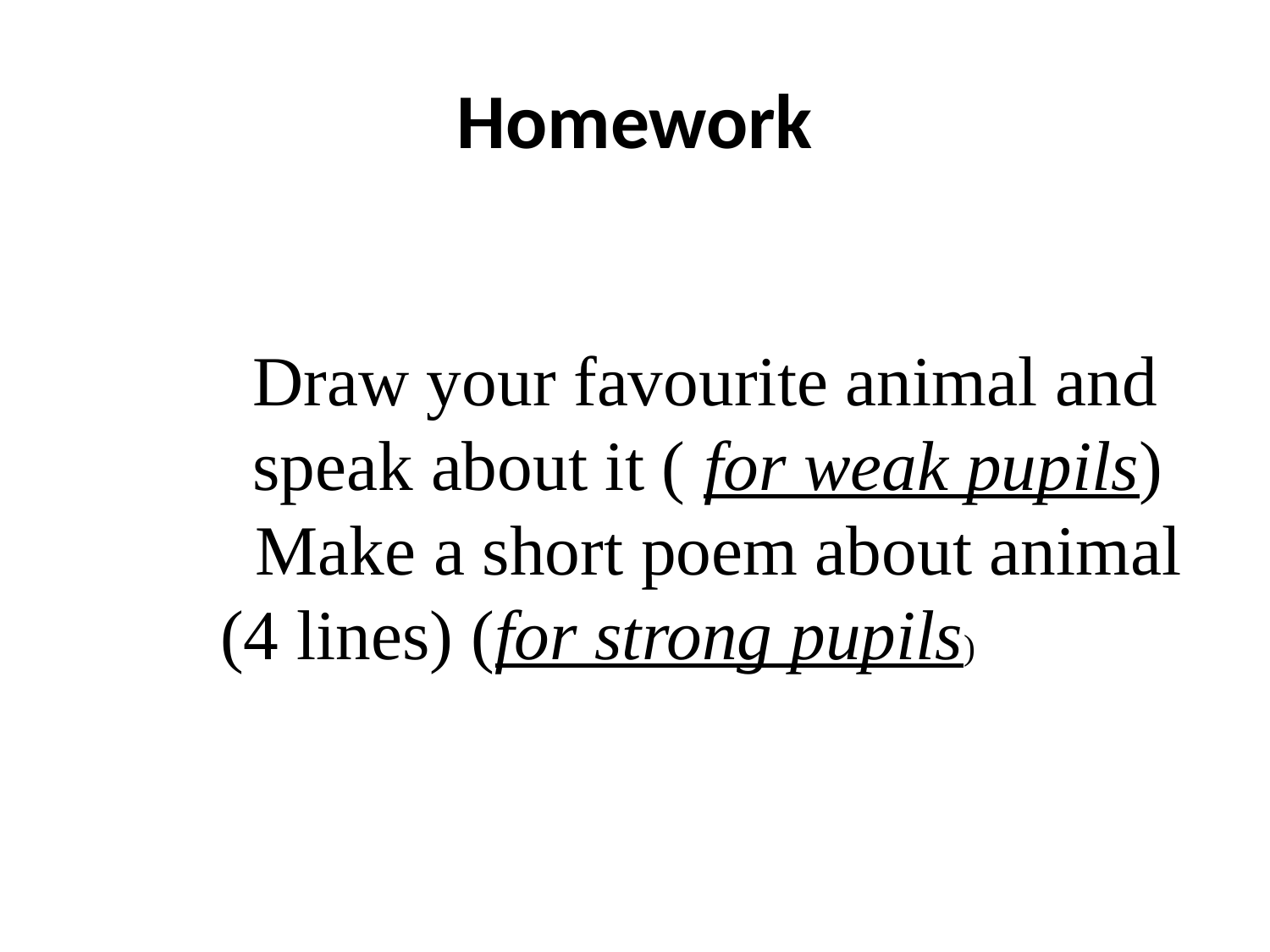

# Homework

Draw your favourite animal and speak about it ( for weak pupils)
           Make a short poem about animal            (4 lines) (for strong pupils)